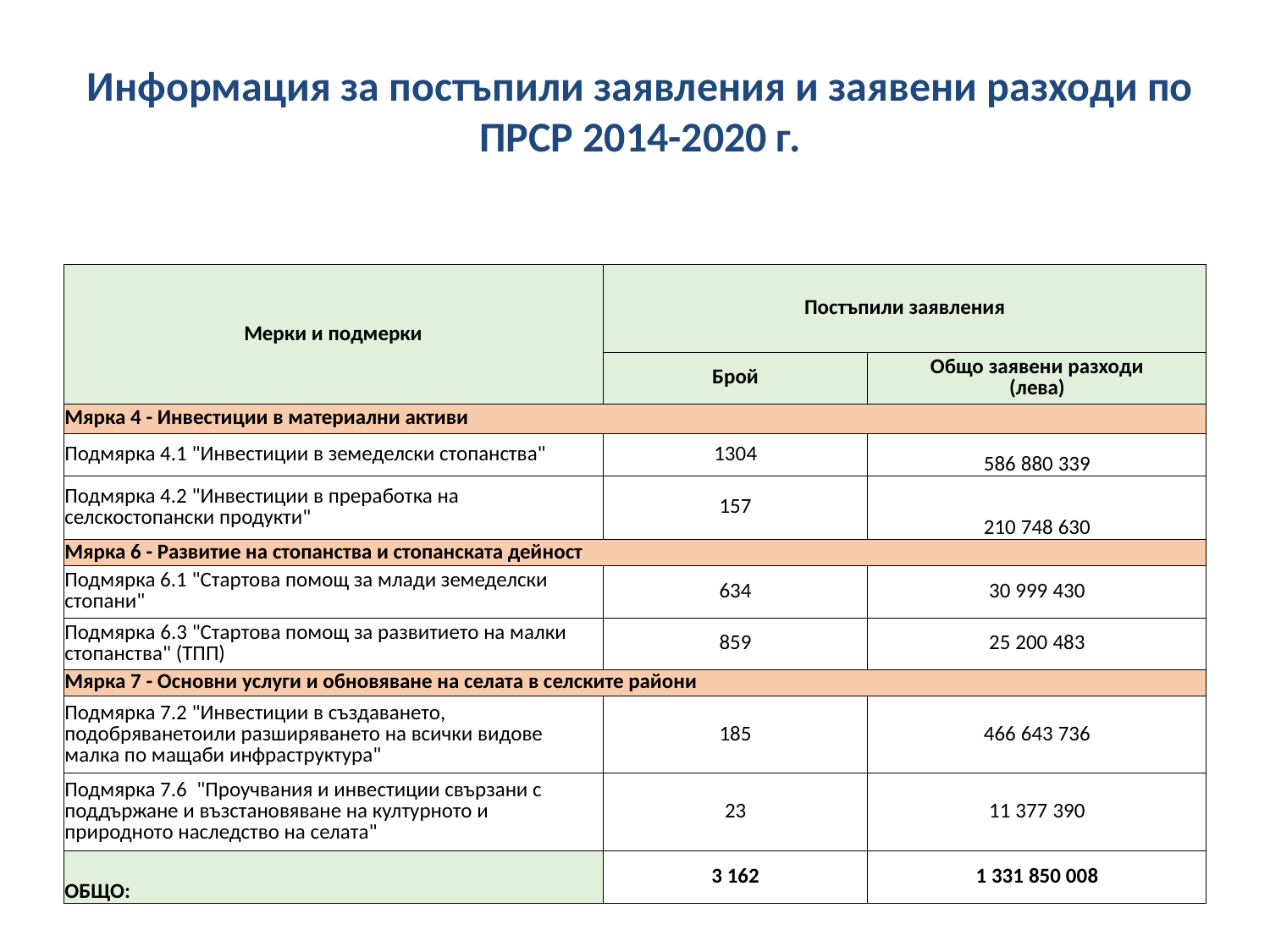

Информация за постъпили заявления и заявени разходи по ПРСР 2014-2020 г.
| Мерки и подмерки | Постъпили заявления |  |
| --- | --- | --- |
|  | Брой | Общо заявени разходи (лева) |
| Мярка 4 - Инвестиции в материални активи |  |  |
| Подмярка 4.1 "Инвестиции в земеделски стопанства" | 1304 | 586 880 339 |
| Подмярка 4.2 "Инвестиции в преработка на селскостопански продукти" | 157 | 210 748 630 |
| Мярка 6 - Развитие на стопанства и стопанската дейност |  |  |
| Подмярка 6.1 "Стартова помощ за млади земеделски стопани" | 634 | 30 999 430 |
| Подмярка 6.3 "Стартова помощ за развитието на малки стопанства" (ТПП) | 859 | 25 200 483 |
| Мярка 7 - Основни услуги и обновяване на селата в селските райони |  |  |
| Подмярка 7.2 "Инвестиции в създаването, подобряванетоили разширяването на всички видове малка по мащаби инфраструктура" | 185 | 466 643 736 |
| Подмярка 7.6 "Проучвания и инвестиции свързани с поддържане и възстановяване на културното и природното наследство на селата" | 23 | 11 377 390 |
| ОБЩО: | 3 162 | 1 331 850 008 |